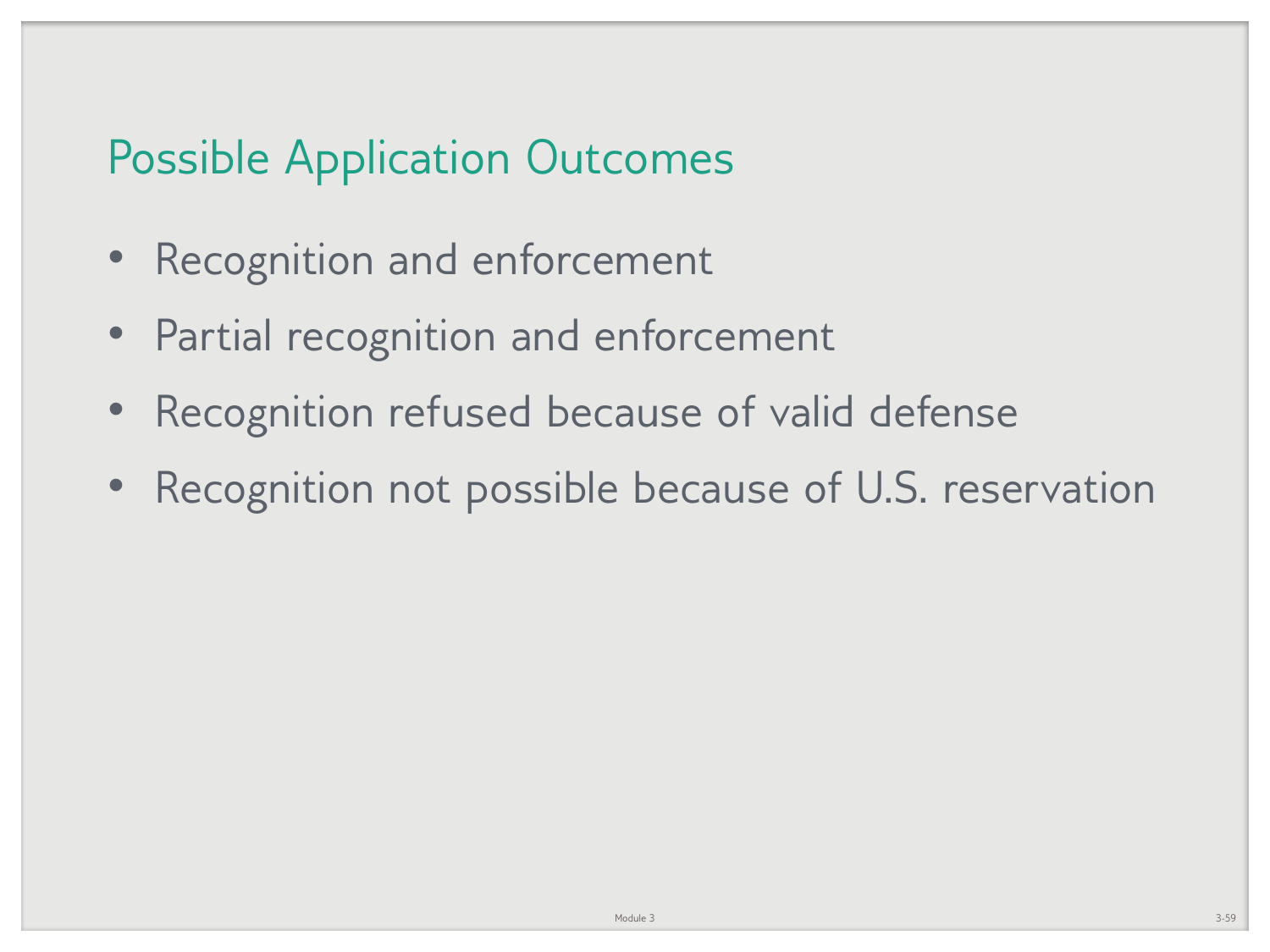

# Possible Application Outcomes
Recognition and enforcement
Partial recognition and enforcement
Recognition refused because of valid defense
Recognition not possible because of U.S. reservation

Module 3
3-59